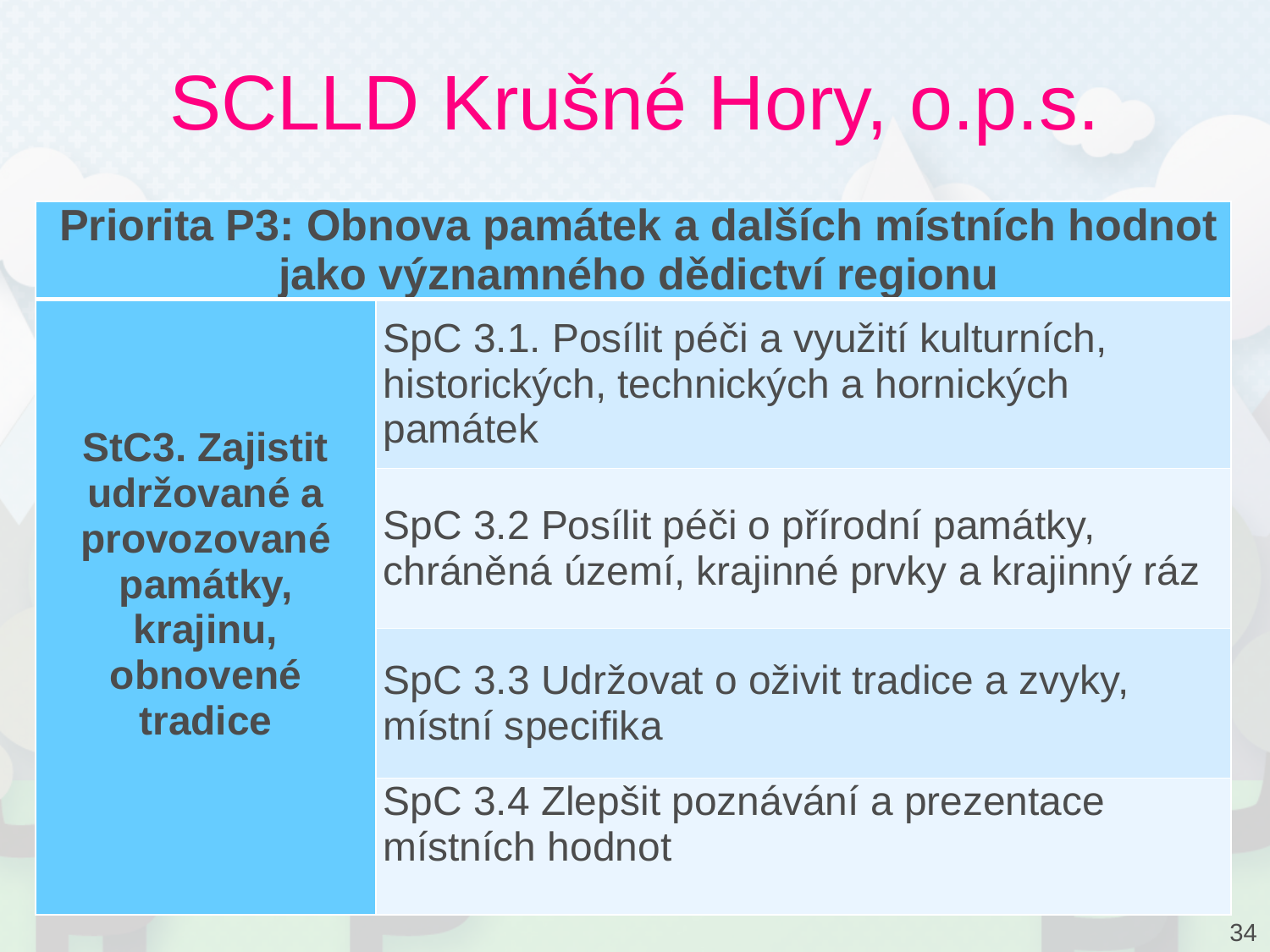

# SCLLD Krušné Hory, o.p.s.

| Priorita P3: Obnova památek a dalších místních hodnot jako významného dědictví regionu |  |
| --- | --- |
| StC3. Zajistit udržované a provozované památky, krajinu, obnovené tradice | SpC 3.1. Posílit péči a využití kulturních, historických, technických a hornických památek |
|  | SpC 3.2 Posílit péči o přírodní památky, chráněná území, krajinné prvky a krajinný ráz |
|  | SpC 3.3 Udržovat o oživit tradice a zvyky, místní specifika |
|  | SpC 3.4 Zlepšit poznávání a prezentace místních hodnot |
34